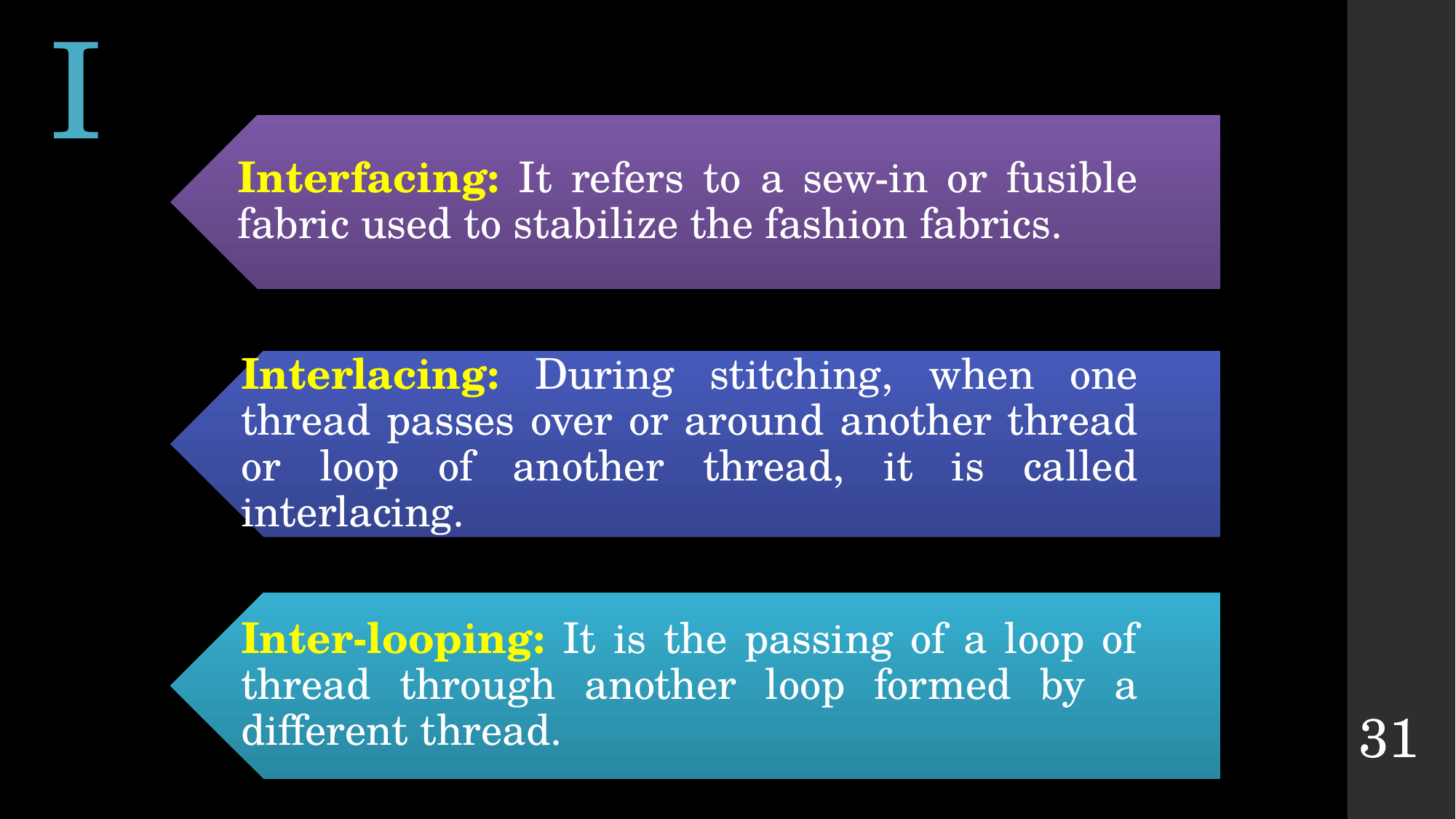

I
Interfacing: It refers to a sew-in or fusible fabric used to stabilize the fashion fabrics.
Interlacing: During stitching, when one thread passes over or around another thread or loop of another thread, it is called interlacing.
Inter-looping: It is the passing of a loop of thread through another loop formed by a different thread.
31